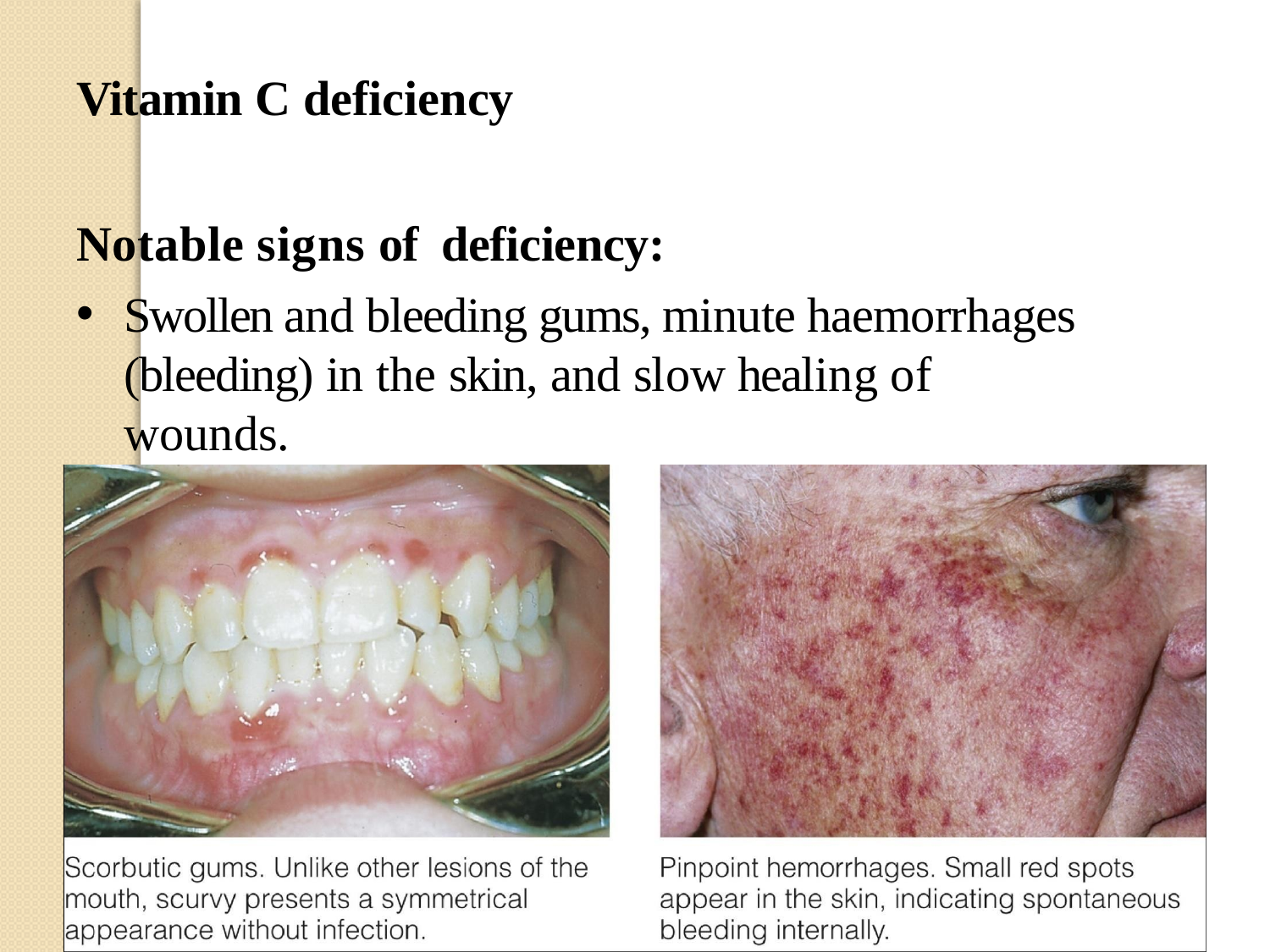

Vitamin C deficiency

Notable signs of	deficiency:
Swollen and bleeding gums, minute haemorrhages  (bleeding) in the skin, and slow healing of	wounds.